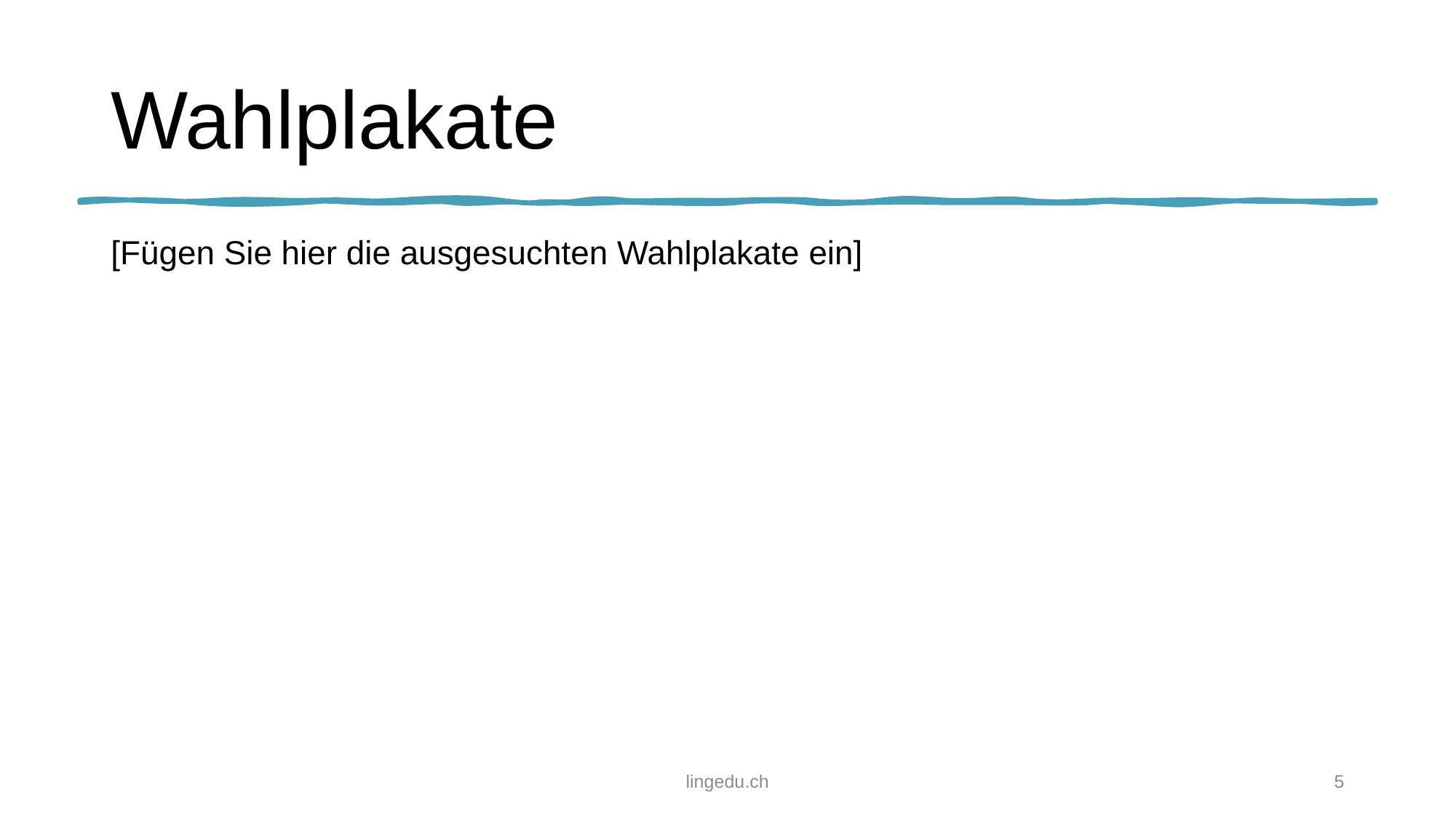

# Wahlplakate

[Fügen Sie hier die ausgesuchten Wahlplakate ein]

lingedu.ch
5